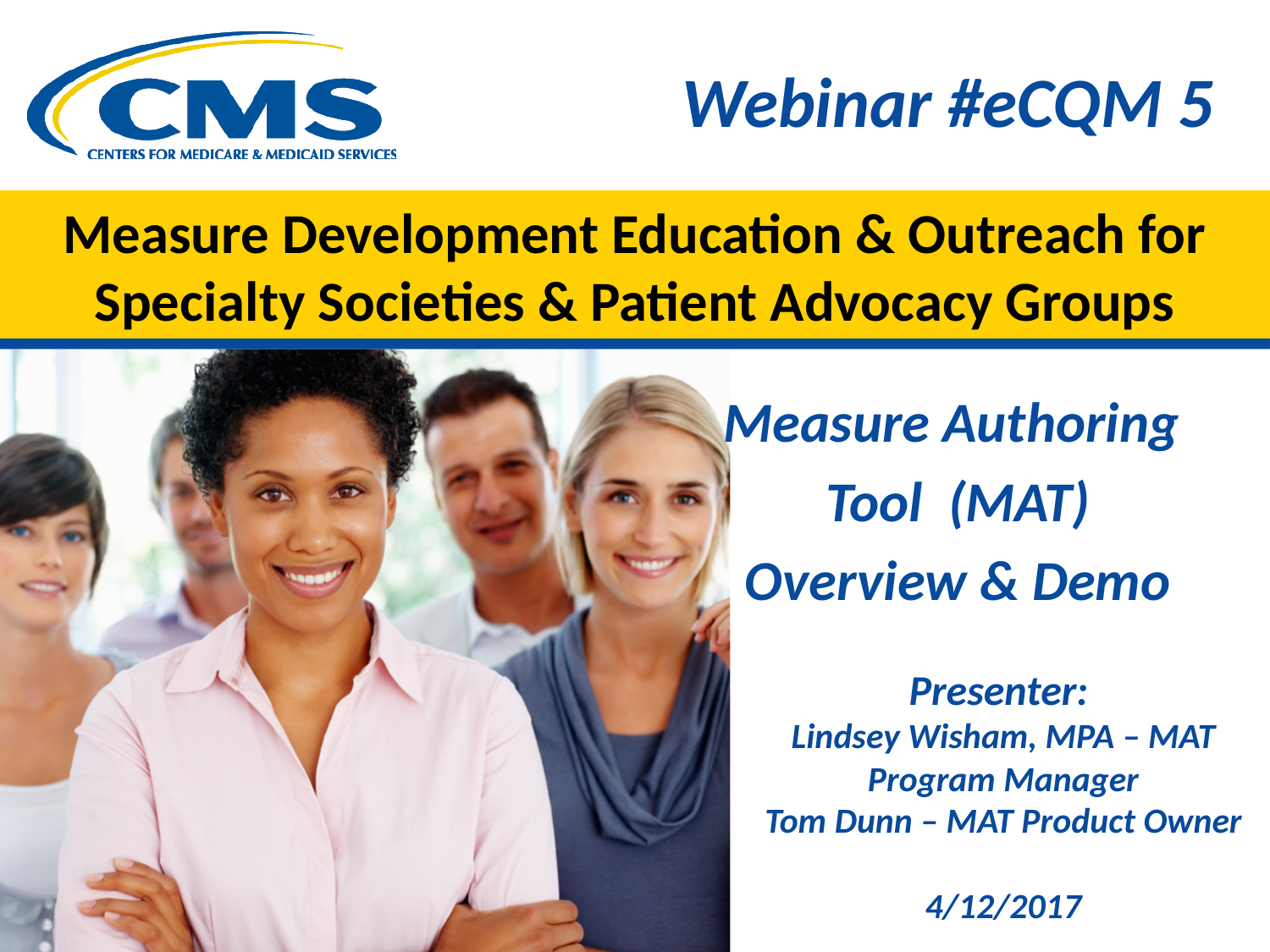

Webinar #eCQM 5
# Measure Development Education & Outreach for Specialty Societies & Patient Advocacy Groups
Measure Authoring
Tool  (MAT)
Overview & Demo
Presenter:
Lindsey Wisham, MPA – MAT Program Manager
Tom Dunn – MAT Product Owner

4/12/2017